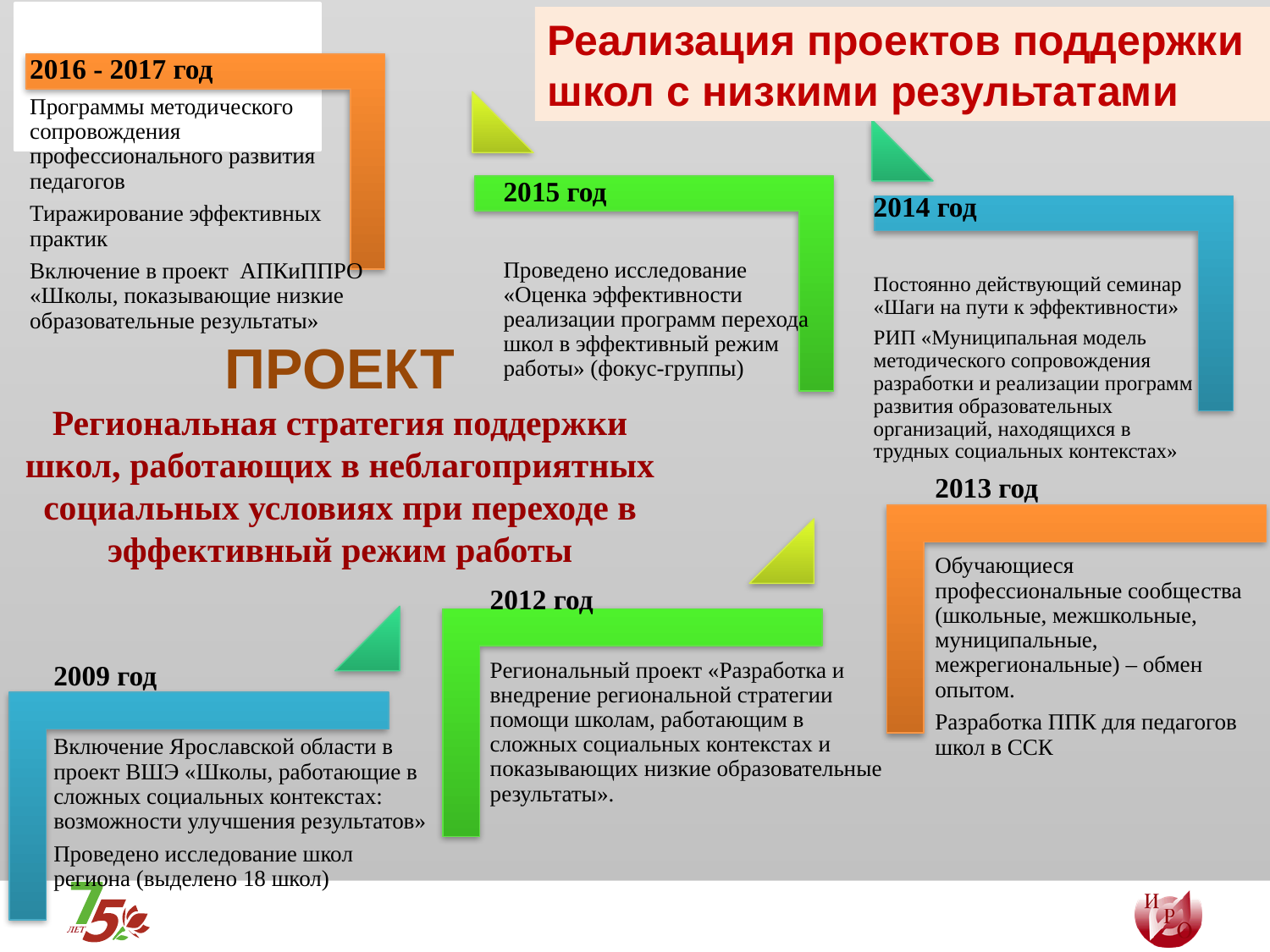

2014 год

Постоянно действующий семинар «Шаги на пути к эффективности»
РИП «Муниципальная модель методического сопровождения разработки и реализации программ развития образовательных организаций, находящихся в трудных социальных контекстах»
2015 год

Проведено исследование «Оценка эффективности реализации программ перехода школ в эффективный режим работы» (фокус-группы)
2016 - 2017 год
Программы методического сопровождения профессионального развития педагогов
Тиражирование эффективных практик
Включение в проект  АПКиППРО «Школы, показывающие низкие образовательные результаты»
Реализация проектов поддержки школ с низкими результатами
проект
Региональная стратегия поддержки школ, работающих в неблагоприятных социальных условиях при переходе в эффективный режим работы
2009 год

Включение Ярославской области в проект ВШЭ «Школы, работающие в сложных социальных контекстах: возможности улучшения результатов»
Проведено исследование школ региона (выделено 18 школ)
2012 год

Региональный проект «Разработка и внедрение региональной стратегии помощи школам, работающим в сложных социальных контекстах и показывающих низкие образовательные результаты».
2013 год

Обучающиеся профессиональные сообщества (школьные, межшкольные, муниципальные, межрегиональные) – обмен опытом.
Разработка ППК для педагогов школ в ССК